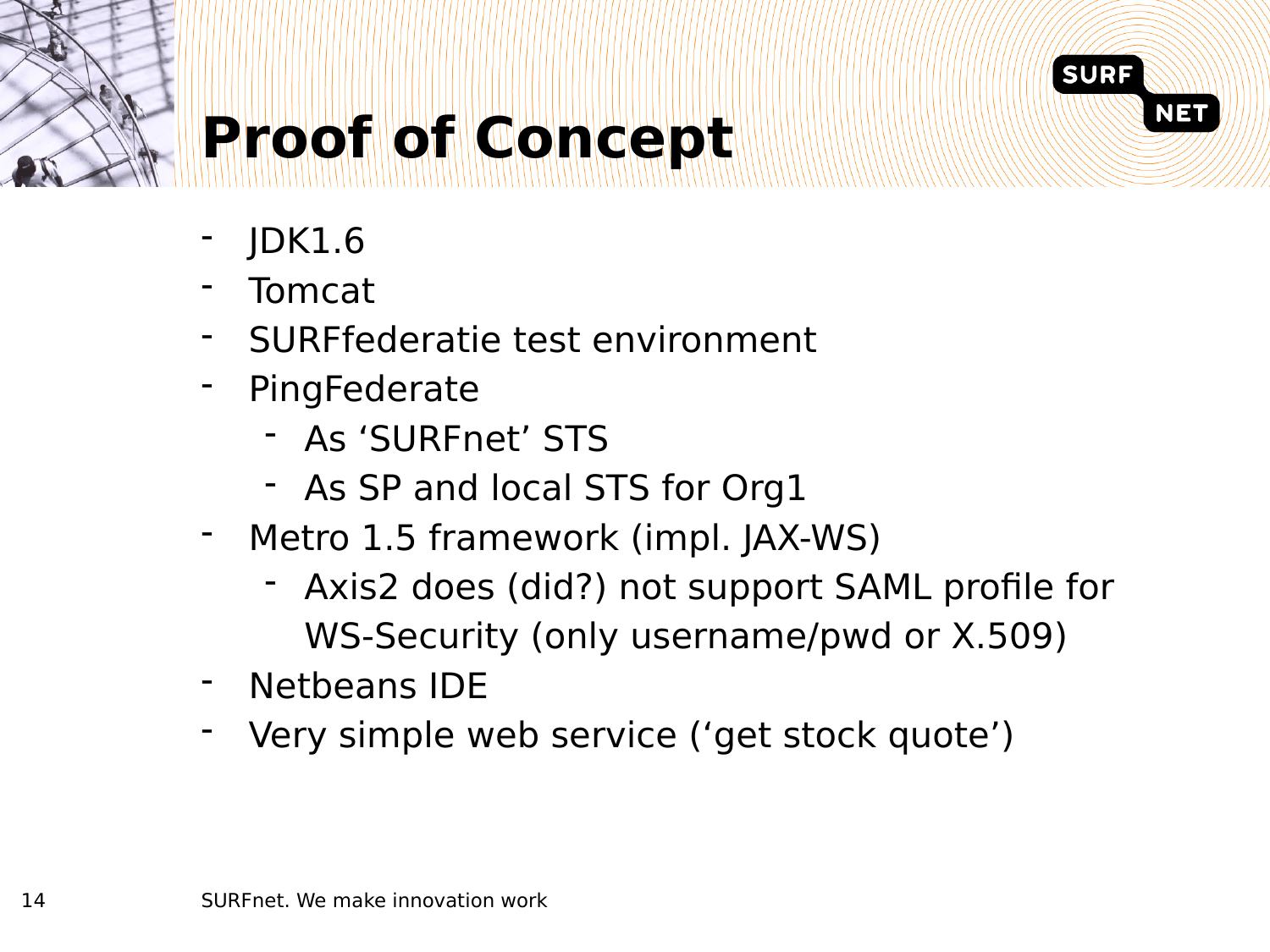

# Proof of Concept
JDK1.6
Tomcat
SURFfederatie test environment
PingFederate
As ‘SURFnet’ STS
As SP and local STS for Org1
Metro 1.5 framework (impl. JAX-WS)
Axis2 does (did?) not support SAML profile for WS-Security (only username/pwd or X.509)
Netbeans IDE
Very simple web service (‘get stock quote’)
14
SURFnet. We make innovation work